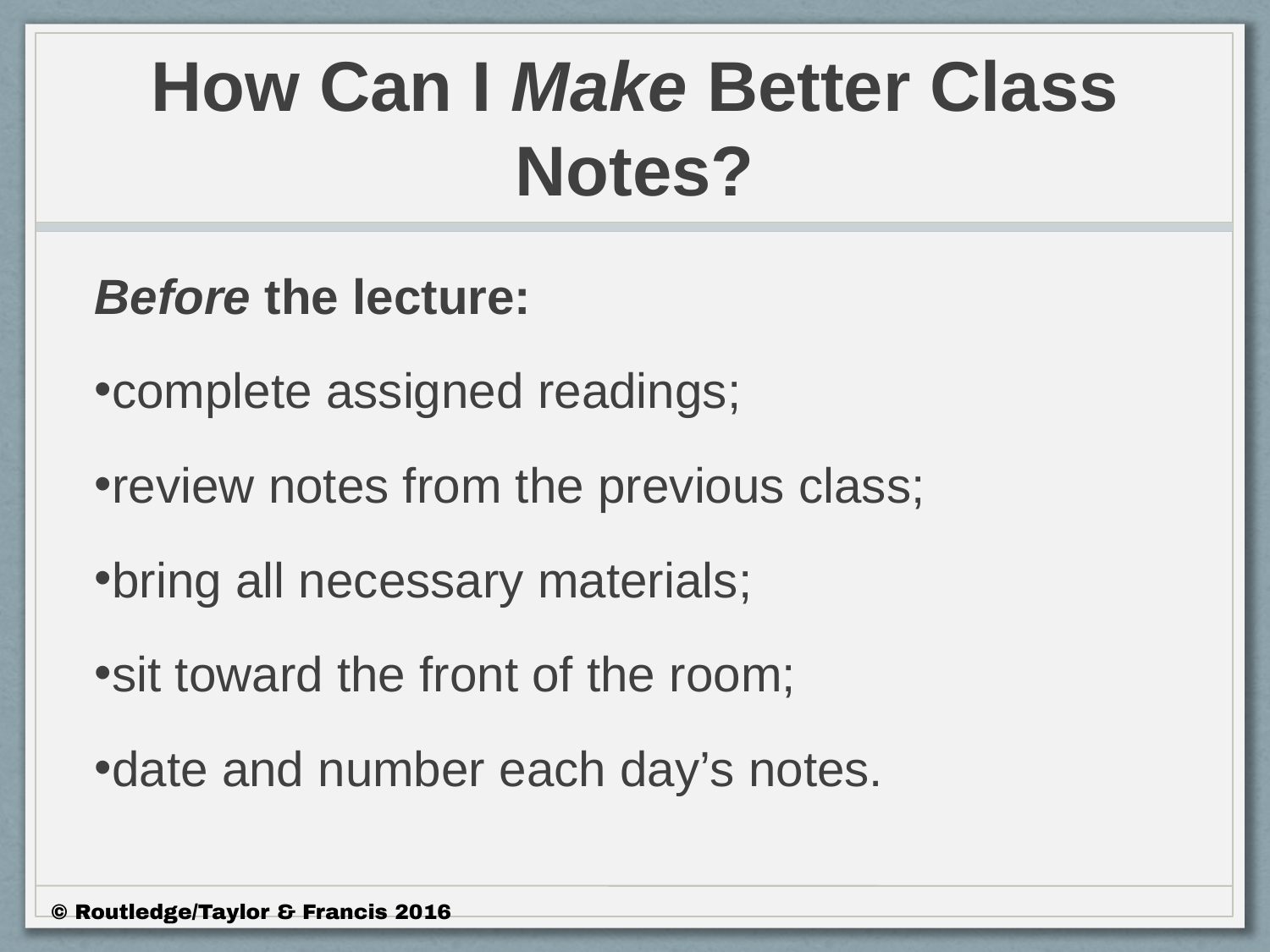

# How Can I Make Better Class Notes?
Before the lecture:
complete assigned readings;
review notes from the previous class;
bring all necessary materials;
sit toward the front of the room;
date and number each day’s notes.
© Routledge/Taylor & Francis 2016